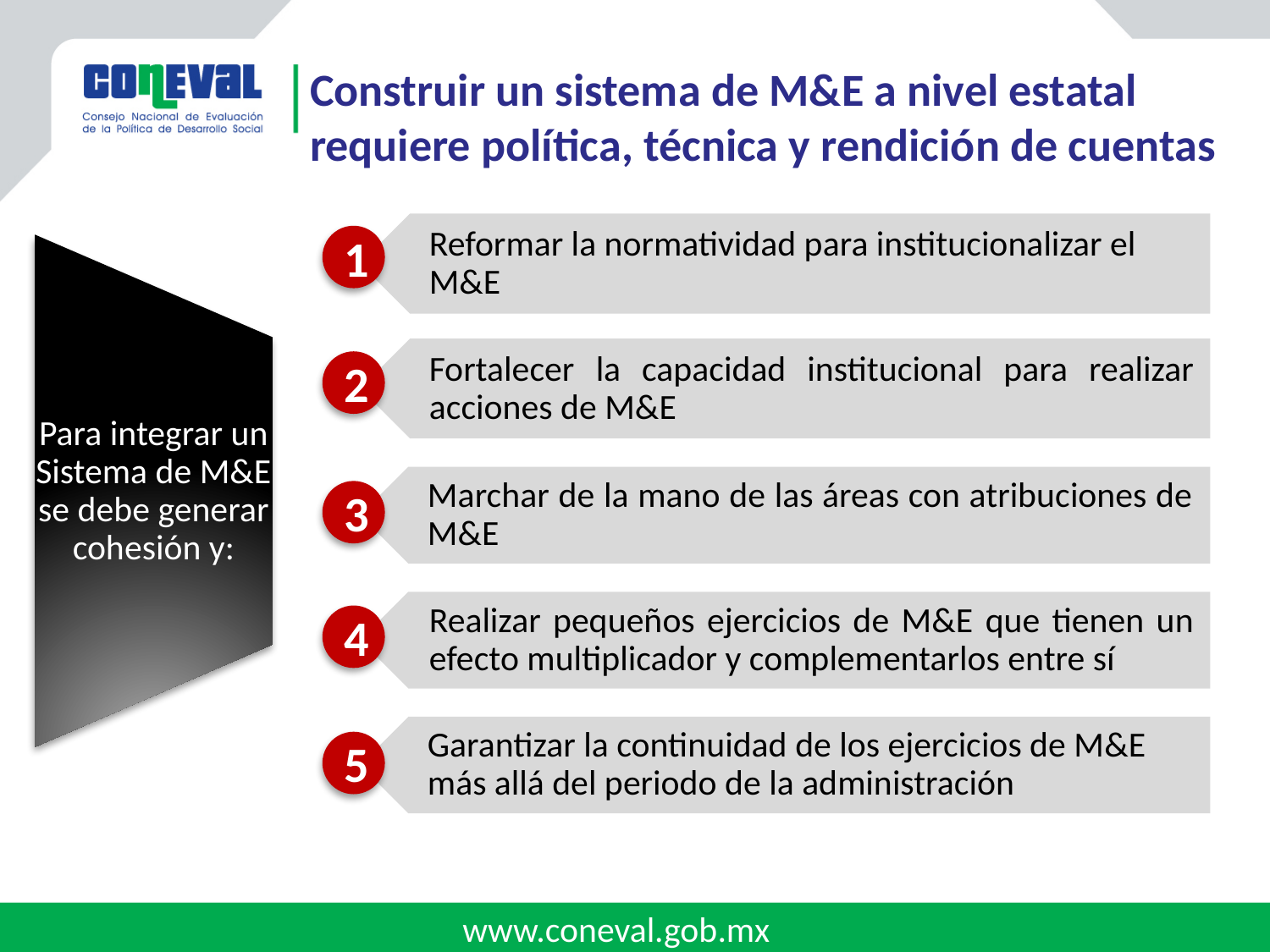

# Construir un sistema de M&E a nivel estatal requiere política, técnica y rendición de cuentas

Reformar la normatividad para institucionalizar el M&E
1
Para integrar un Sistema de M&E se debe generar cohesión y:

Fortalecer la capacidad institucional para realizar acciones de M&E
2

Marchar de la mano de las áreas con atribuciones de M&E
3

Realizar pequeños ejercicios de M&E que tienen un efecto multiplicador y complementarlos entre sí
4

Garantizar la continuidad de los ejercicios de M&E más allá del periodo de la administración
5